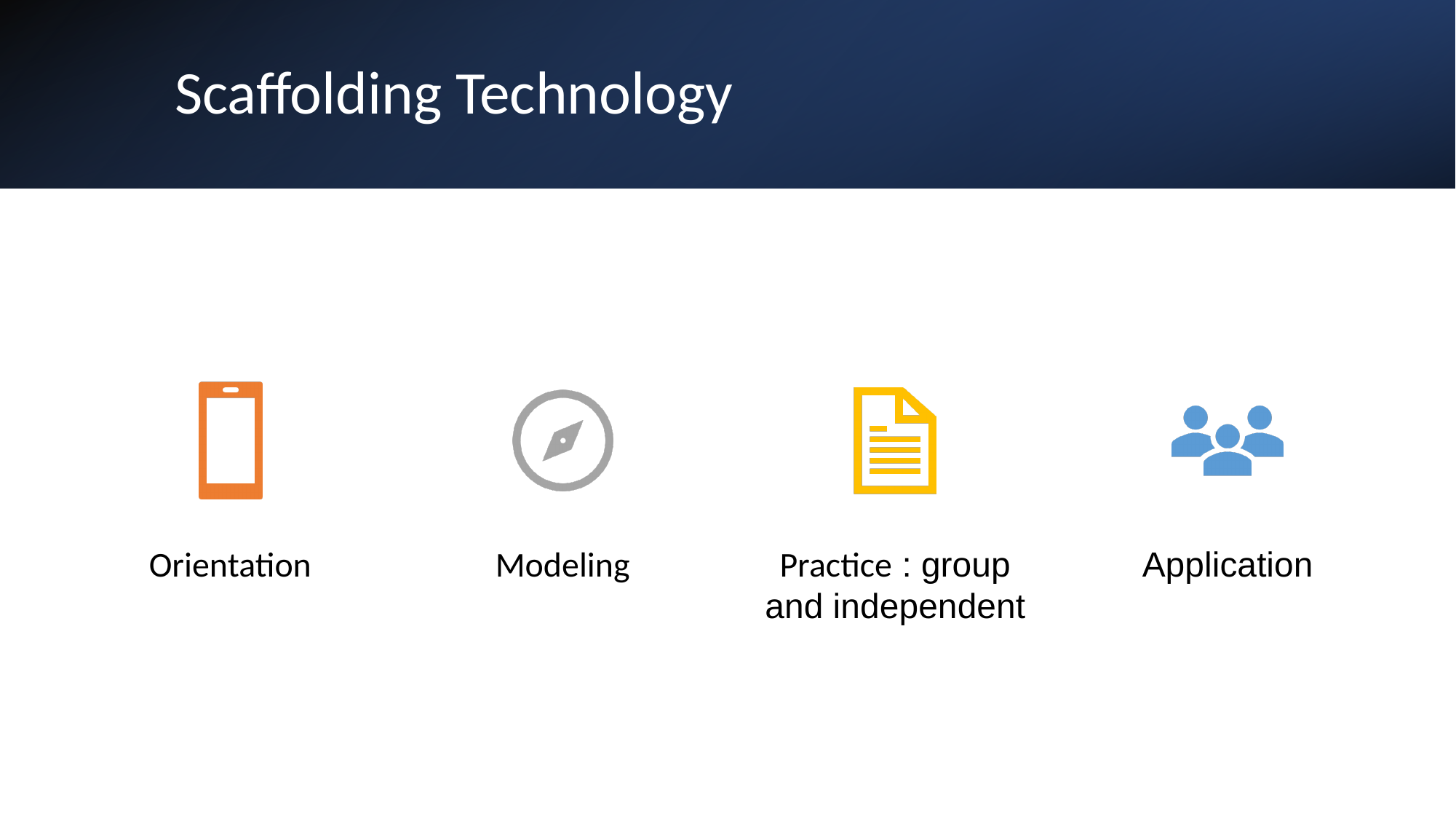

# Scaffolding Technology
Orientation
Modeling
Practice : group and independent
Application